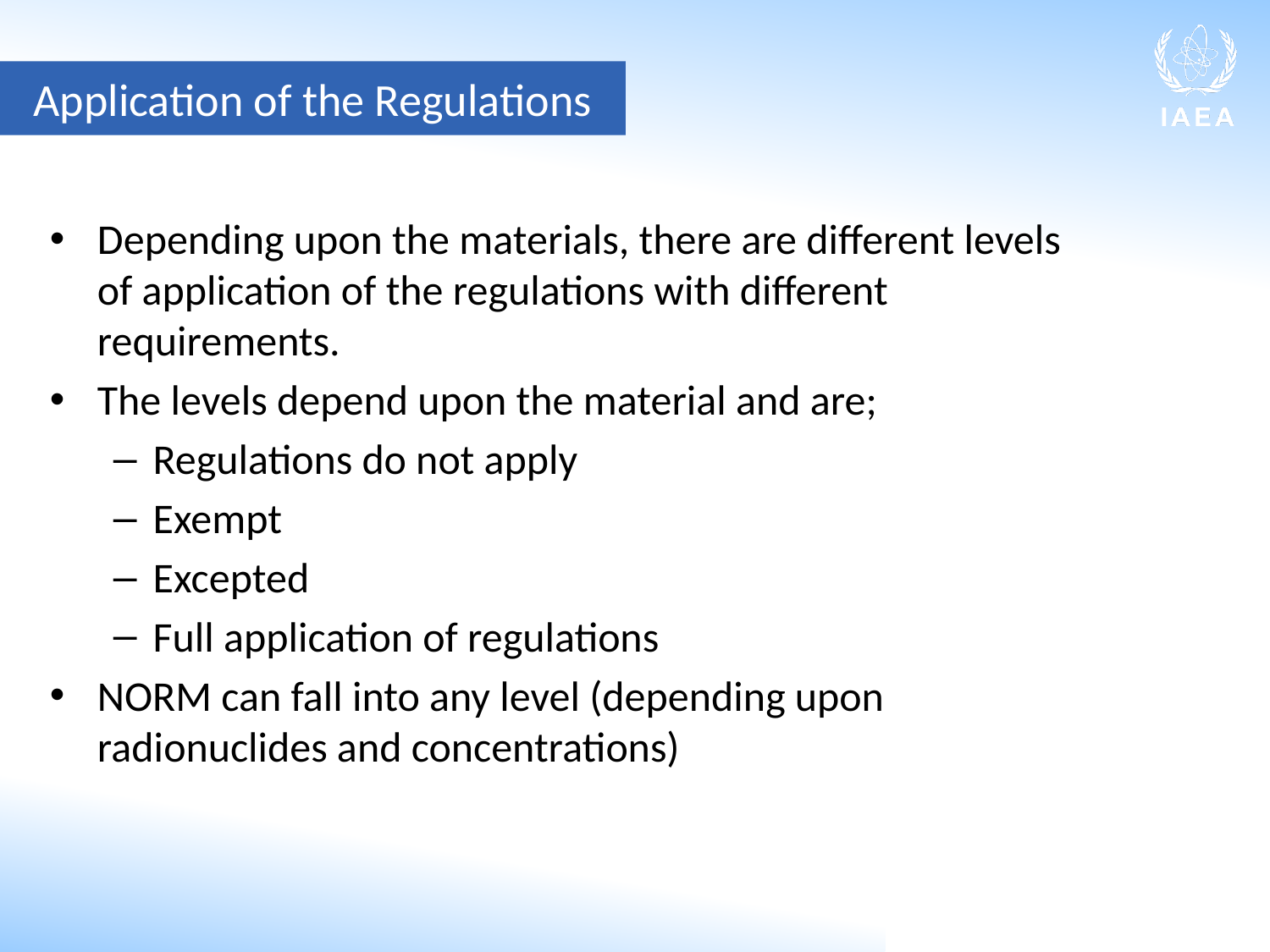

Application of the Regulations
Depending upon the materials, there are different levels of application of the regulations with different requirements.
The levels depend upon the material and are;
Regulations do not apply
Exempt
Excepted
Full application of regulations
NORM can fall into any level (depending upon radionuclides and concentrations)